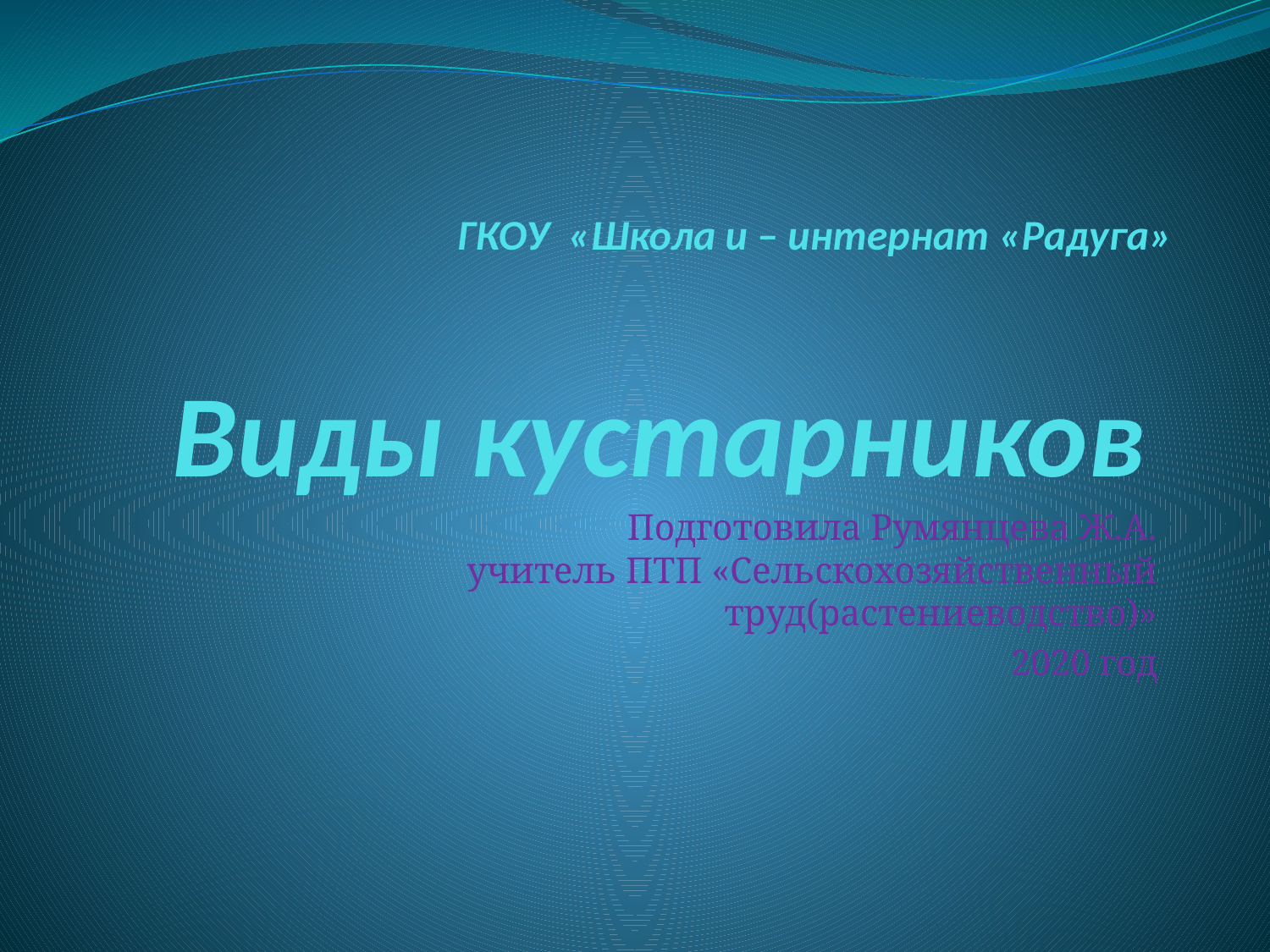

# ГКОУ  «Школа и – интернат «Радуга» Виды кустарников

Подготовила Румянцева Ж.А.
учитель ПТП «Сельскохозяйственный труд(растениеводство)»
2020 год